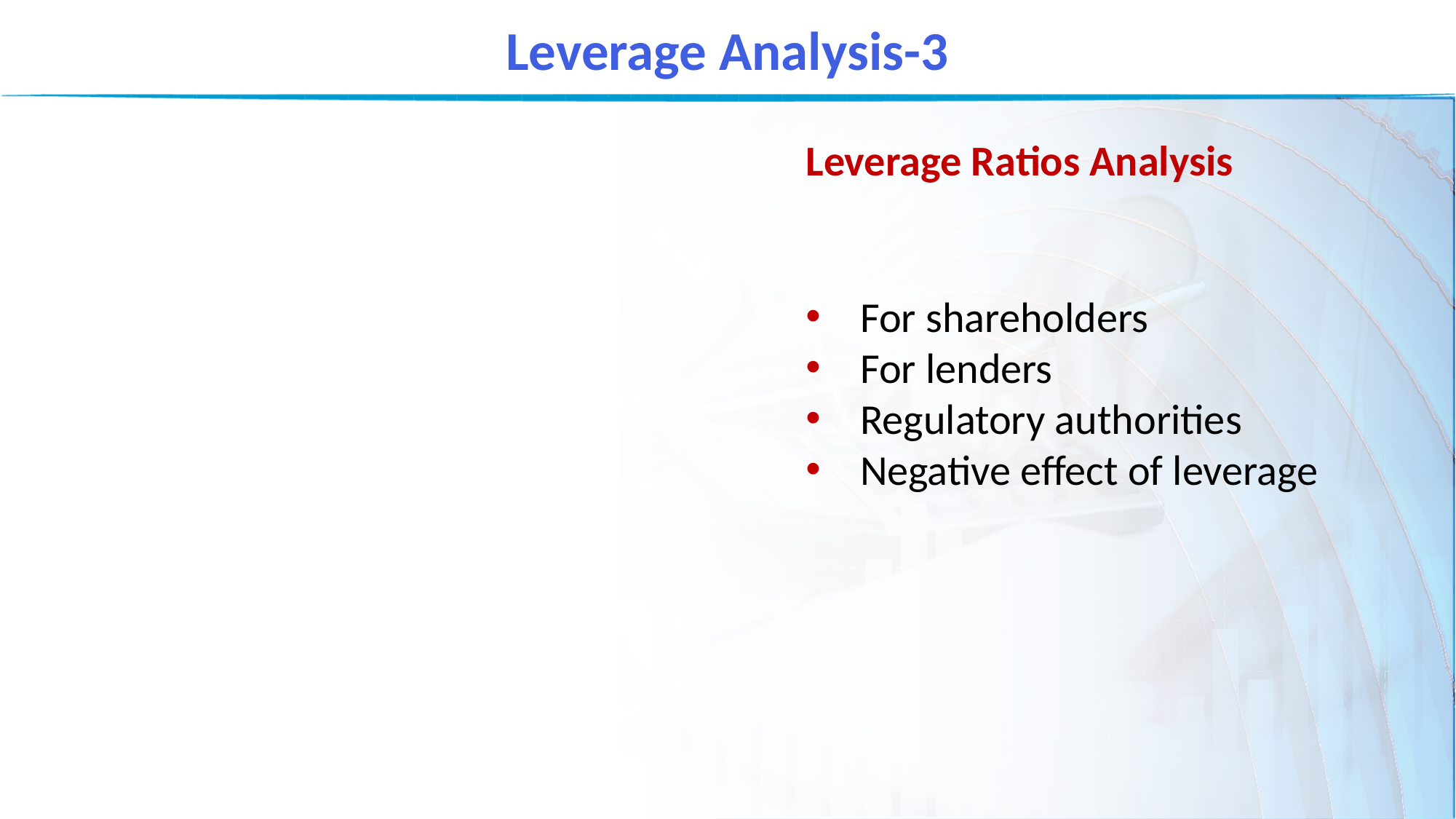

Leverage Analysis-3
Leverage Ratios Analysis

For shareholders
For lenders
Regulatory authorities
Negative effect of leverage